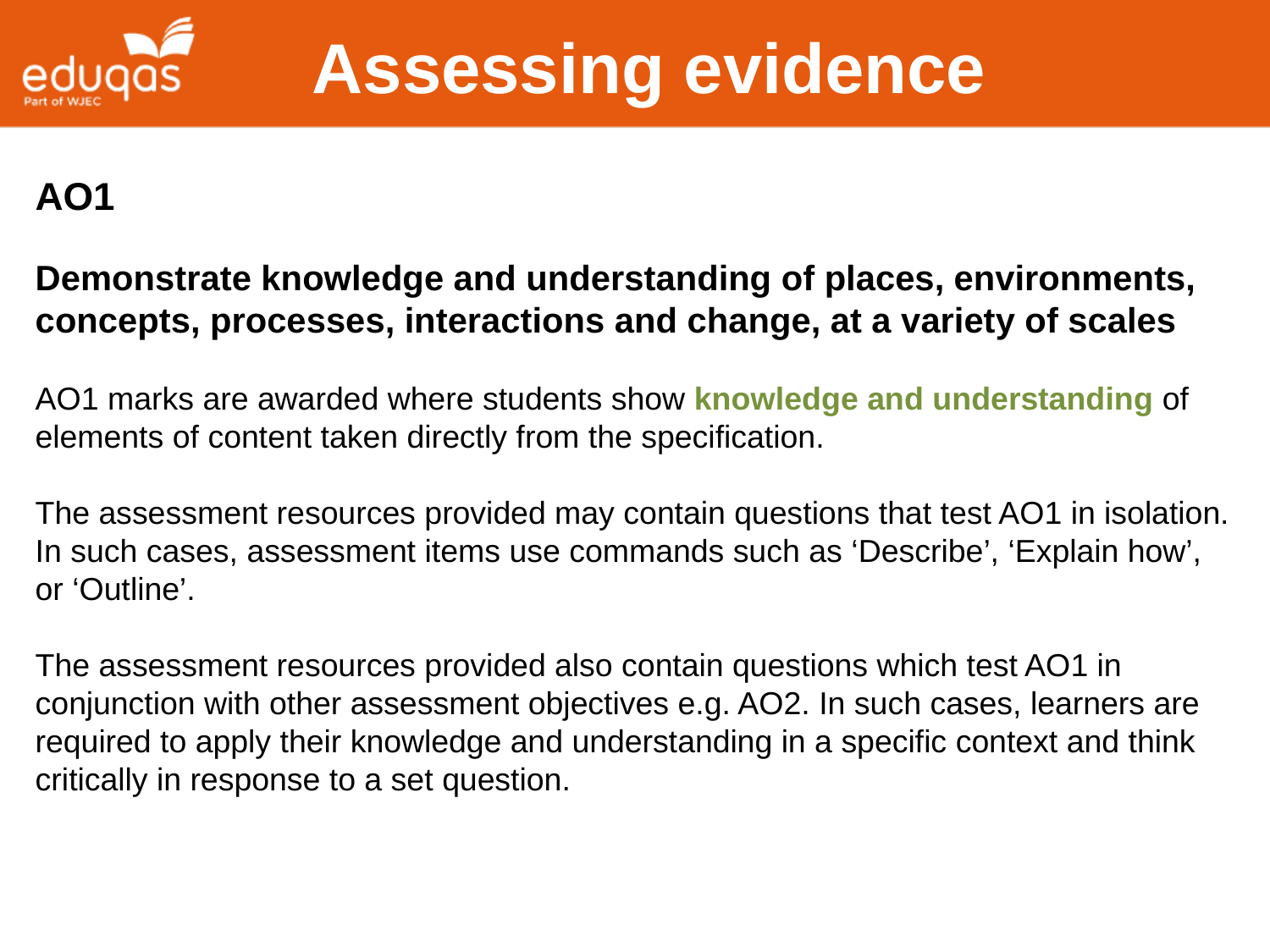

Assessing evidence
AO1

Demonstrate knowledge and understanding of places, environments, concepts, processes, interactions and change, at a variety of scales

AO1 marks are awarded where students show knowledge and understanding of elements of content taken directly from the specification.

The assessment resources provided may contain questions that test AO1 in isolation. In such cases, assessment items use commands such as ‘Describe’, ‘Explain how’, or ‘Outline’.

The assessment resources provided also contain questions which test AO1 in conjunction with other assessment objectives e.g. AO2. In such cases, learners are required to apply their knowledge and understanding in a specific context and think critically in response to a set question.